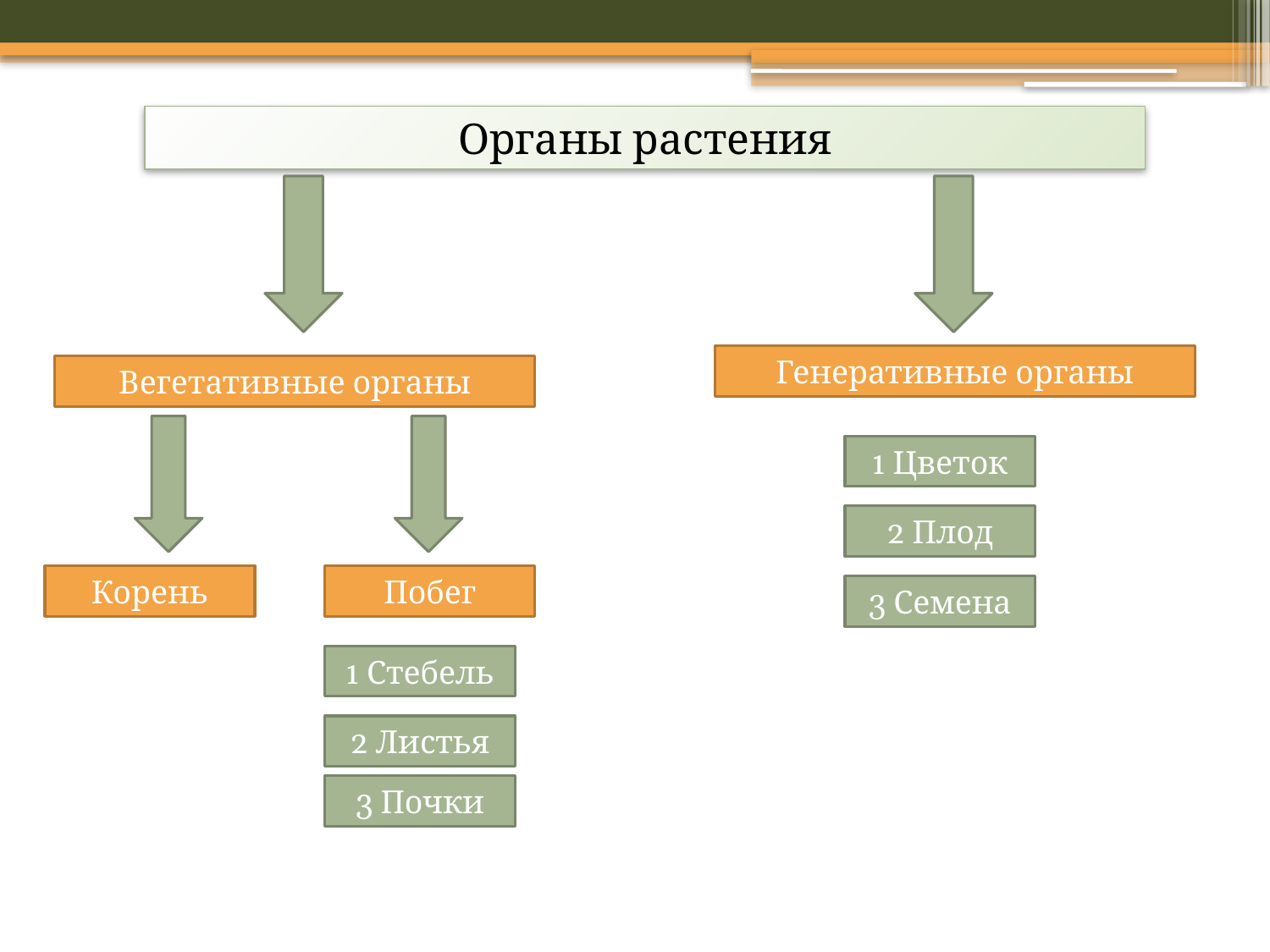

Органы растения

Генеративные органы
Вегетативные органы

1 Цветок
2 Плод
Корень
Побег
3 Семена
1 Стебель
2 Листья
3 Почки